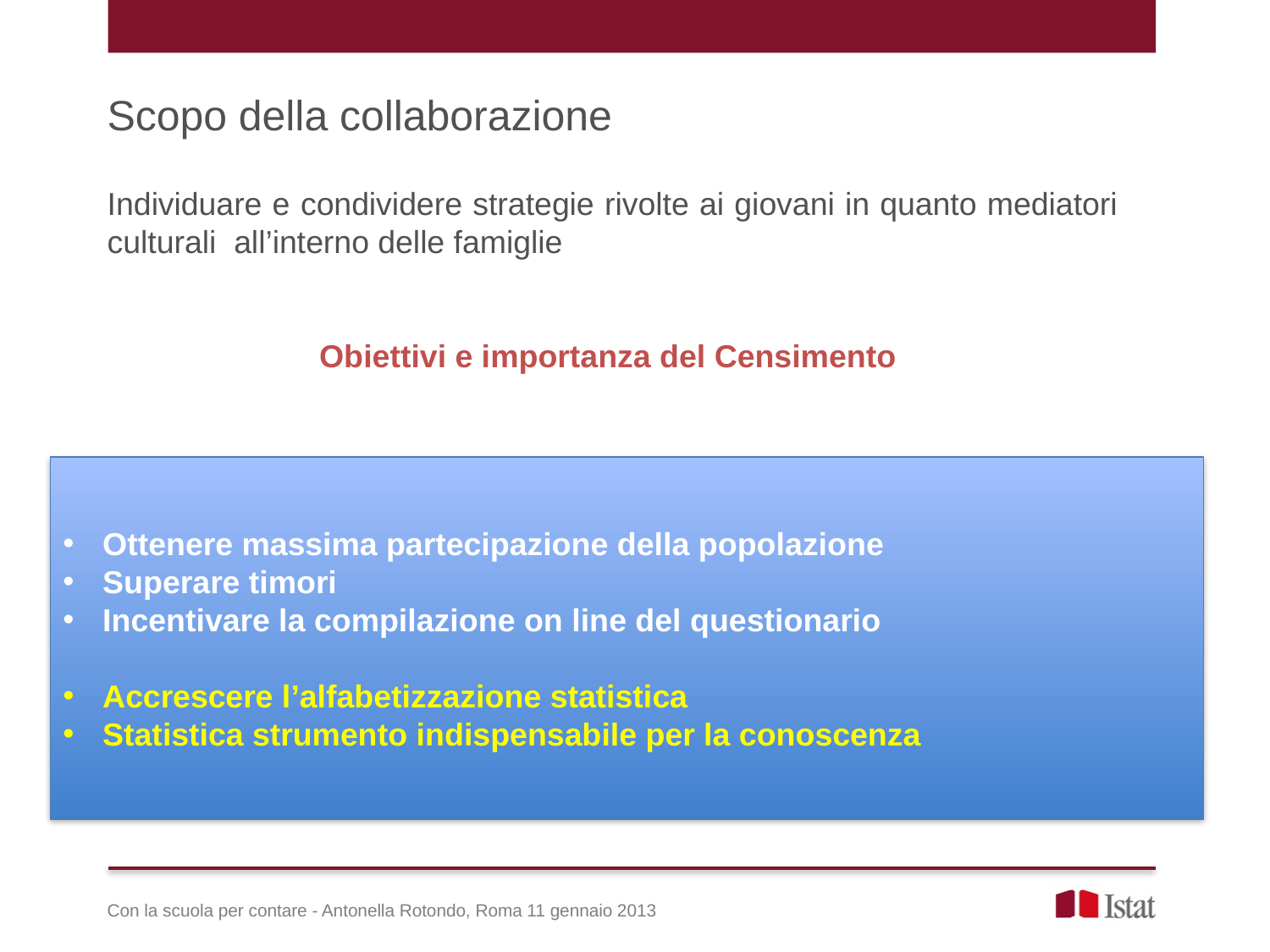

Scopo della collaborazione
Individuare e condividere strategie rivolte ai giovani in quanto mediatori culturali  all’interno delle famiglie

Obiettivi e importanza del Censimento

Ottenere massima partecipazione della popolazione
Superare timori
Incentivare la compilazione on line del questionario

Accrescere l’alfabetizzazione statistica
Statistica strumento indispensabile per la conoscenza
Con la scuola per contare - Antonella Rotondo, Roma 11 gennaio 2013